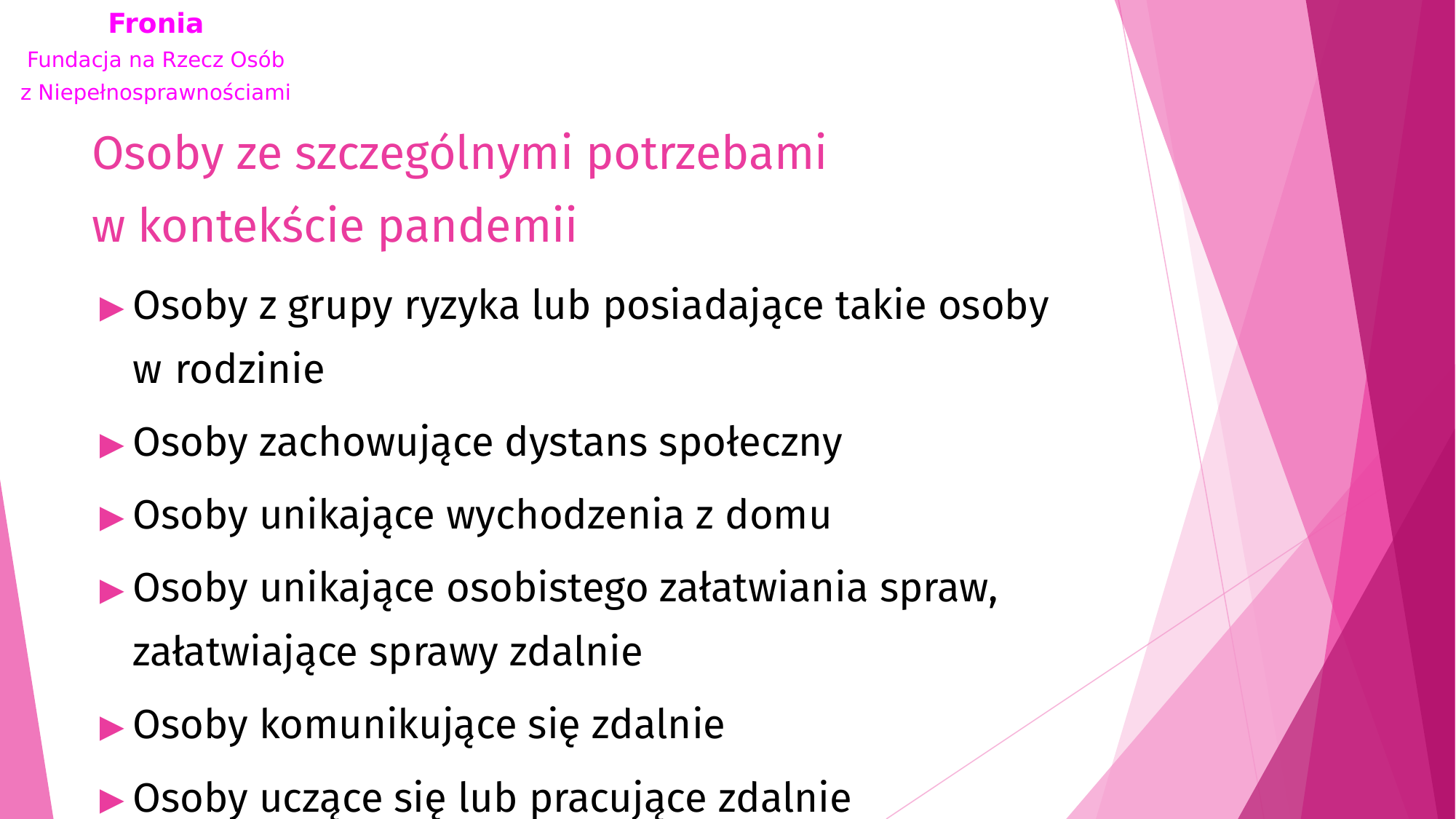

# Osoby ze szczególnymi potrzebami w kontekście pandemii
Osoby z grupy ryzyka lub posiadające takie osoby w rodzinie
Osoby zachowujące dystans społeczny
Osoby unikające wychodzenia z domu
Osoby unikające osobistego załatwiania spraw, załatwiające sprawy zdalnie
Osoby komunikujące się zdalnie
Osoby uczące się lub pracujące zdalnie